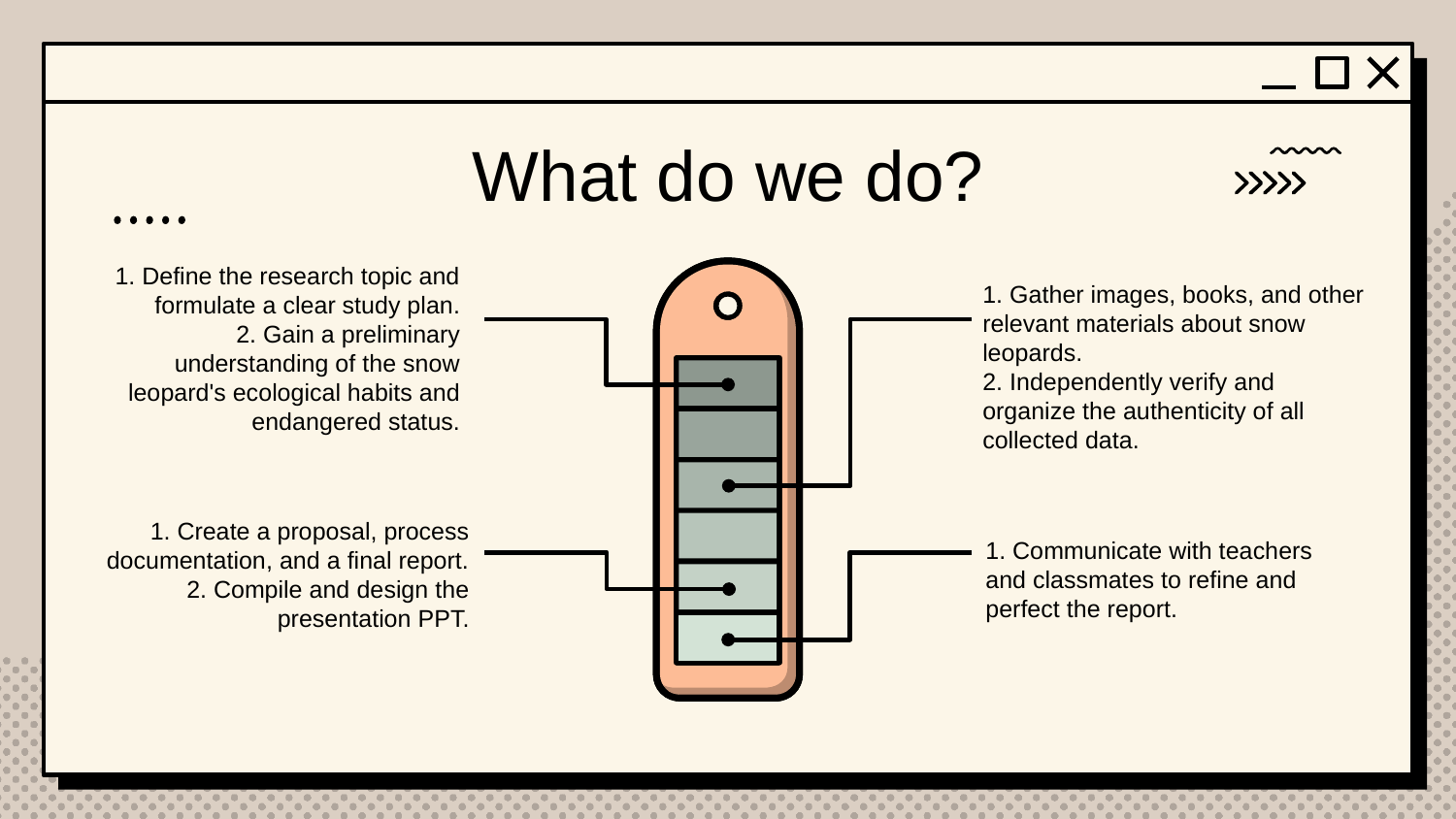

# What do we do?

1. Define the research topic and formulate a clear study plan.
2. Gain a preliminary understanding of the snow leopard's ecological habits and endangered status.

1. Gather images, books, and other relevant materials about snow leopards.
2. Independently verify and organize the authenticity of all collected data.
1. Create a proposal, process documentation, and a final report.
2. Compile and design the presentation PPT.
1. Communicate with teachers and classmates to refine and perfect the report.